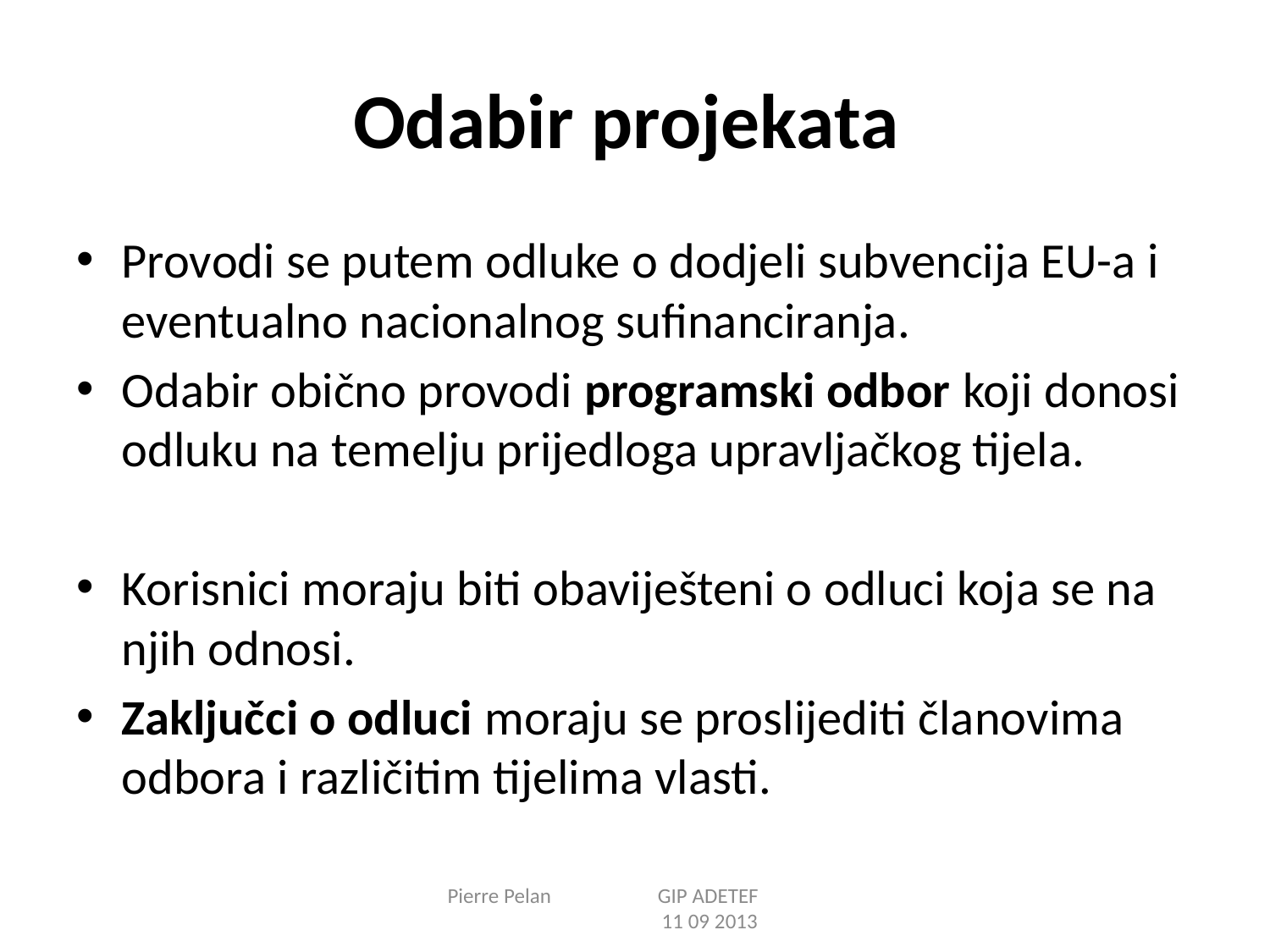

# Odabir projekata
Provodi se putem odluke o dodjeli subvencija EU-a i eventualno nacionalnog sufinanciranja.
Odabir obično provodi programski odbor koji donosi odluku na temelju prijedloga upravljačkog tijela.

Korisnici moraju biti obaviješteni o odluci koja se na njih odnosi.
Zaključci o odluci moraju se proslijediti članovima odbora i različitim tijelima vlasti.

Pierre Pelan                      GIP ADETEF                                             11 09 2013